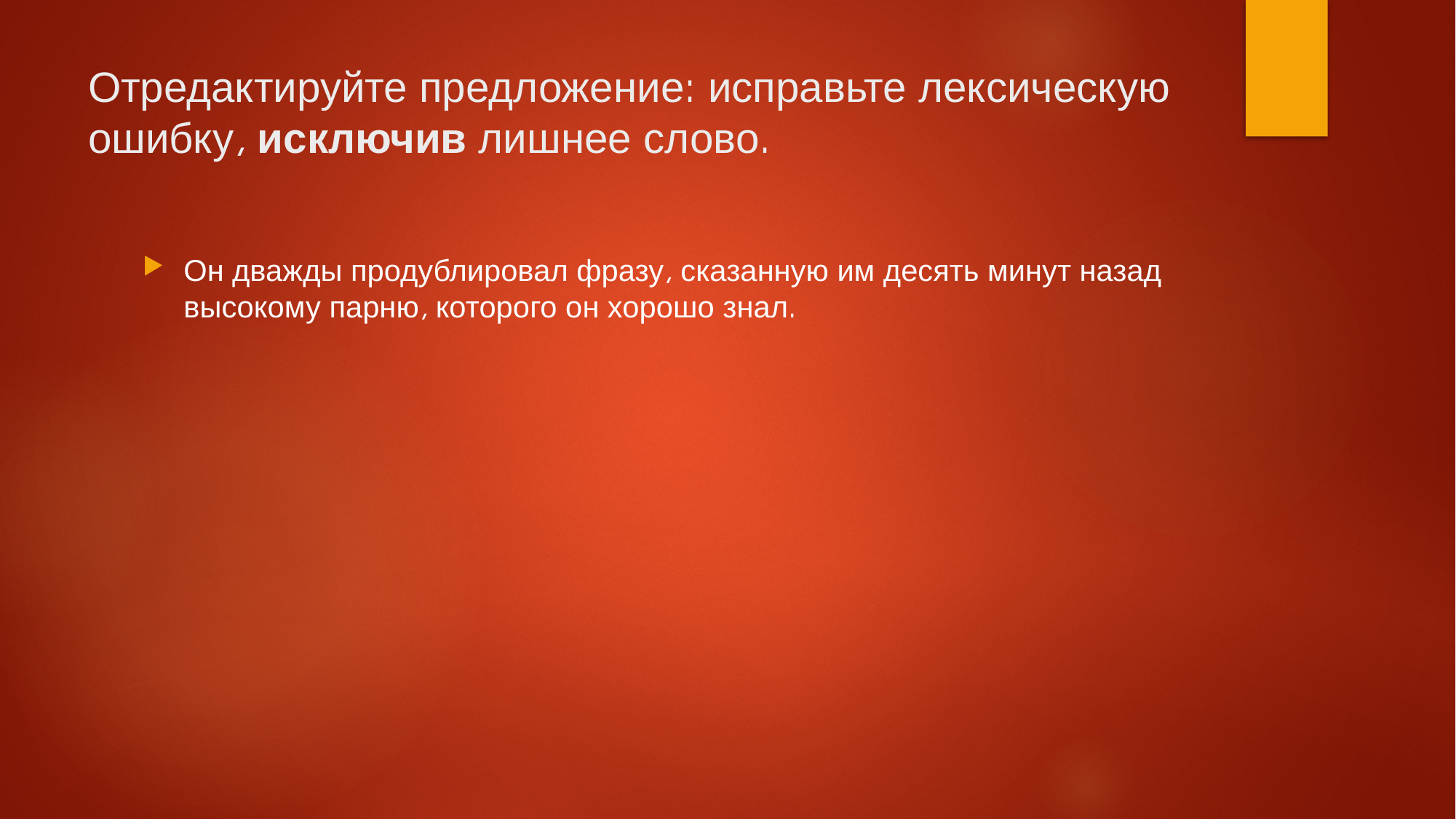

# Отредактируйте предложение: исправьте лексическую ошибку, исключив лишнее слово.
Он дважды продублировал фразу, сказанную им десять минут назад высокому парню, которого он хорошо знал.